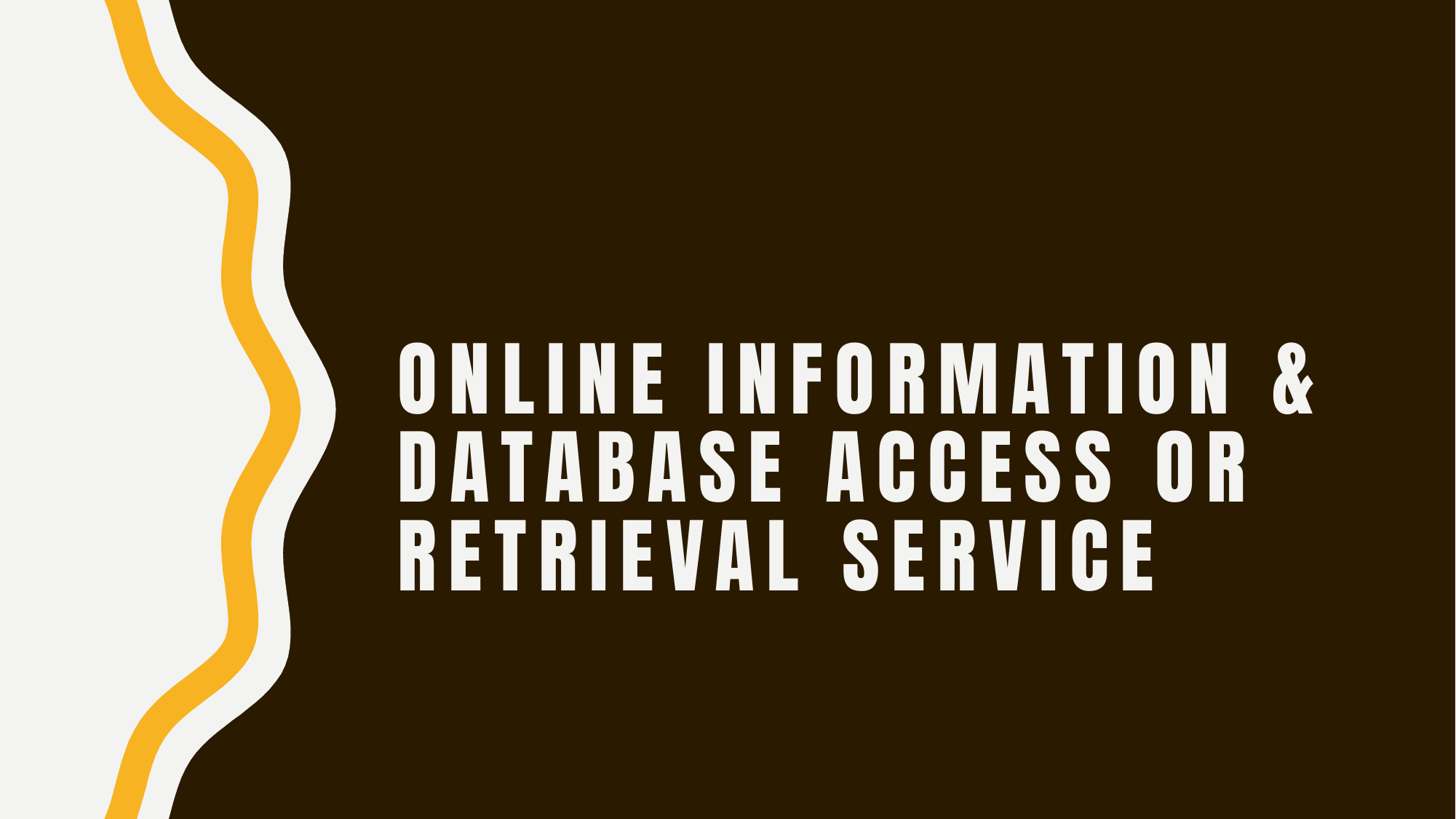

# Online information & Database access or Retrieval Service